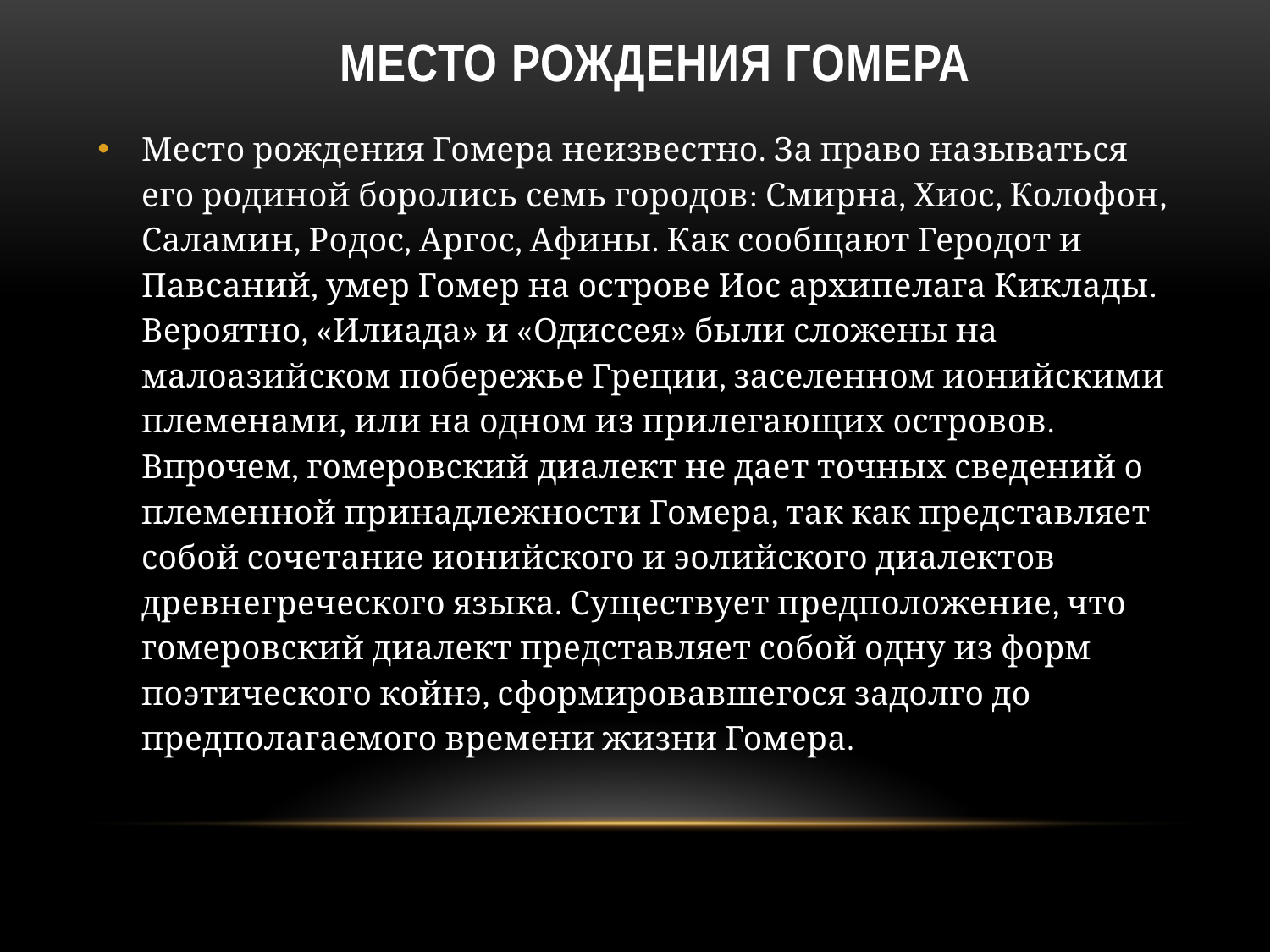

# Место рождения Гомера
Место рождения Гомера неизвестно. За право называться его родиной боролись семь городов: Смирна, Хиос, Колофон, Саламин, Родос, Аргос, Афины. Как сообщают Геродот и Павсаний, умер Гомер на острове Иос архипелага Киклады. Вероятно, «Илиада» и «Одиссея» были сложены на малоазийском побережье Греции, заселенном ионийскими племенами, или на одном из прилегающих островов. Впрочем, гомеровский диалект не дает точных сведений о племенной принадлежности Гомера, так как представляет собой сочетание ионийского и эолийского диалектов древнегреческого языка. Существует предположение, что гомеровский диалект представляет собой одну из форм поэтического койнэ, сформировавшегося задолго до предполагаемого времени жизни Гомера.